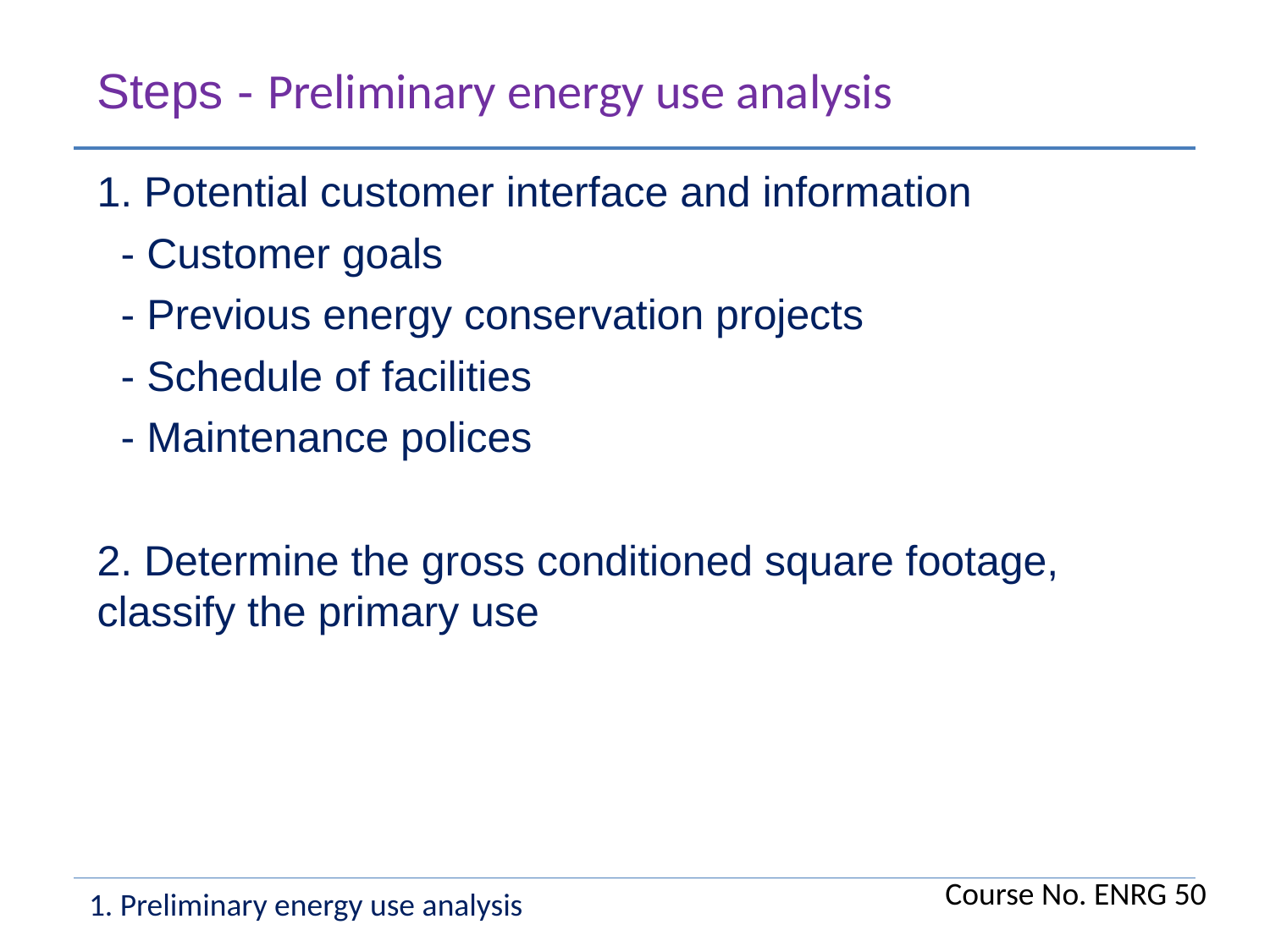

Steps - Preliminary energy use analysis
1. Potential customer interface and information
  - Customer goals
  - Previous energy conservation projects
  - Schedule of facilities
  - Maintenance polices

2. Determine the gross conditioned square footage, classify the primary use
Course No. ENRG 50
1. Preliminary energy use analysis